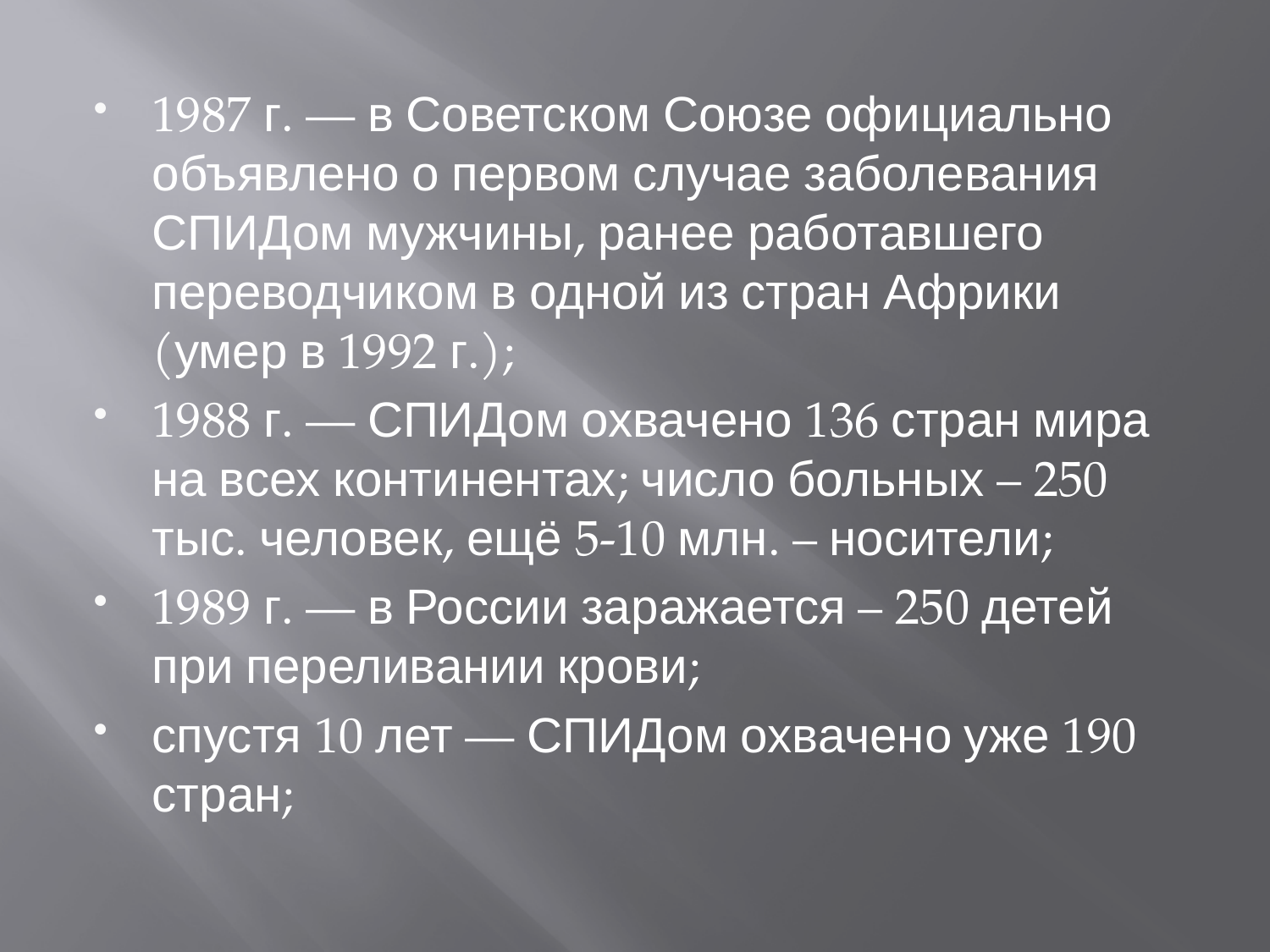

#
1987 г. — в Советском Союзе официально объявлено о первом случае заболевания СПИДом мужчины, ранее работавшего переводчиком в одной из стран Африки (умер в 1992 г.);
1988 г. — СПИДом охвачено 136 стран мира на всех континентах; число больных – 250 тыс. человек, ещё 5-10 млн. – носители;
1989 г. — в России заражается – 250 детей при переливании крови;
спустя 10 лет — СПИДом охвачено уже 190 стран;